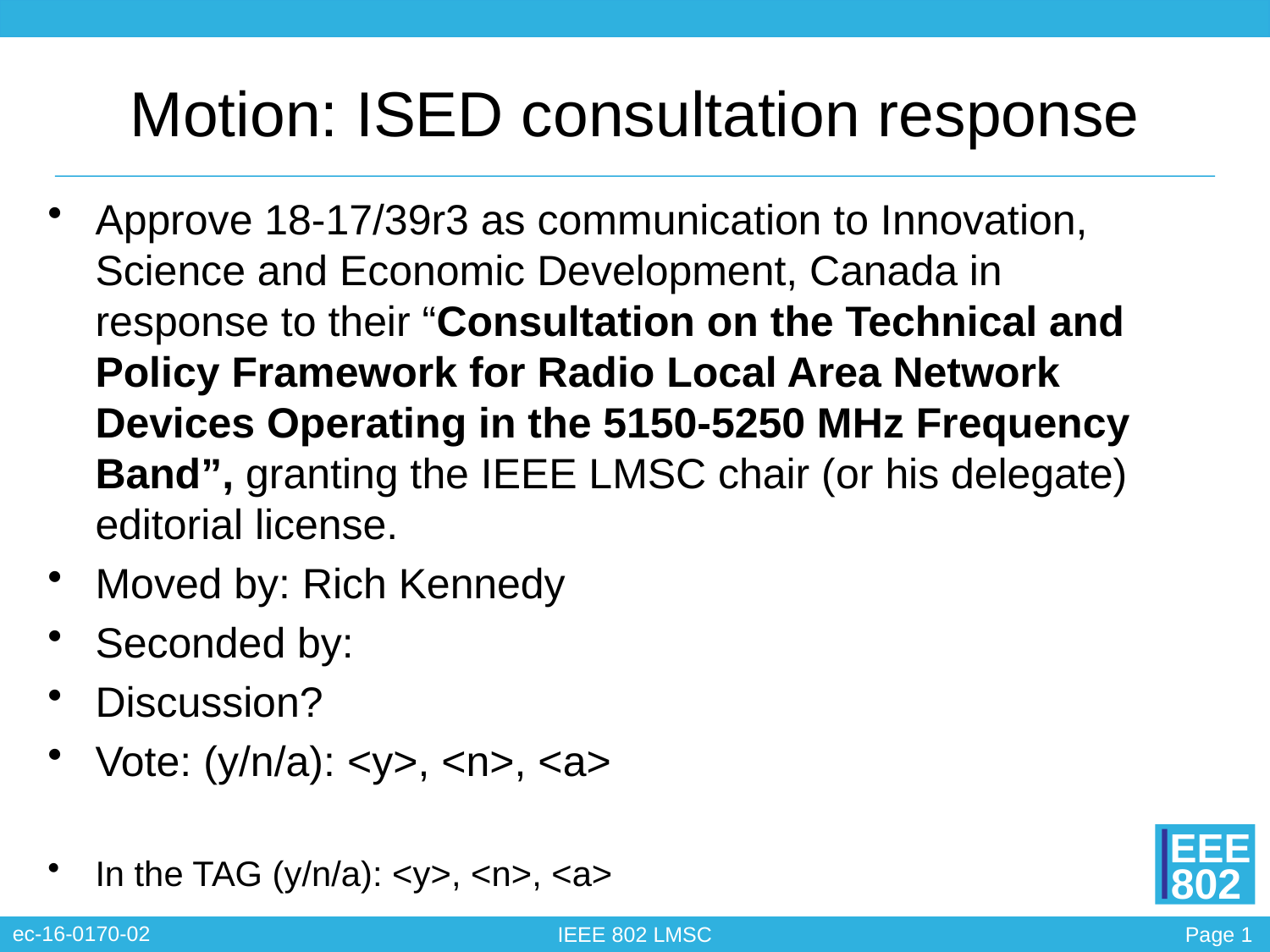

# Motion: ISED consultation response
Approve 18-17/39r3 as communication to Innovation, Science and Economic Development, Canada in response to their “Consultation on the Technical and Policy Framework for Radio Local Area Network Devices Operating in the 5150-5250 MHz Frequency Band”, granting the IEEE LMSC chair (or his delegate) editorial license.
Moved by: Rich Kennedy
Seconded by:
Discussion?
Vote: (y/n/a): <y>, <n>, <a>

In the TAG (y/n/a): <y>, <n>, <a>